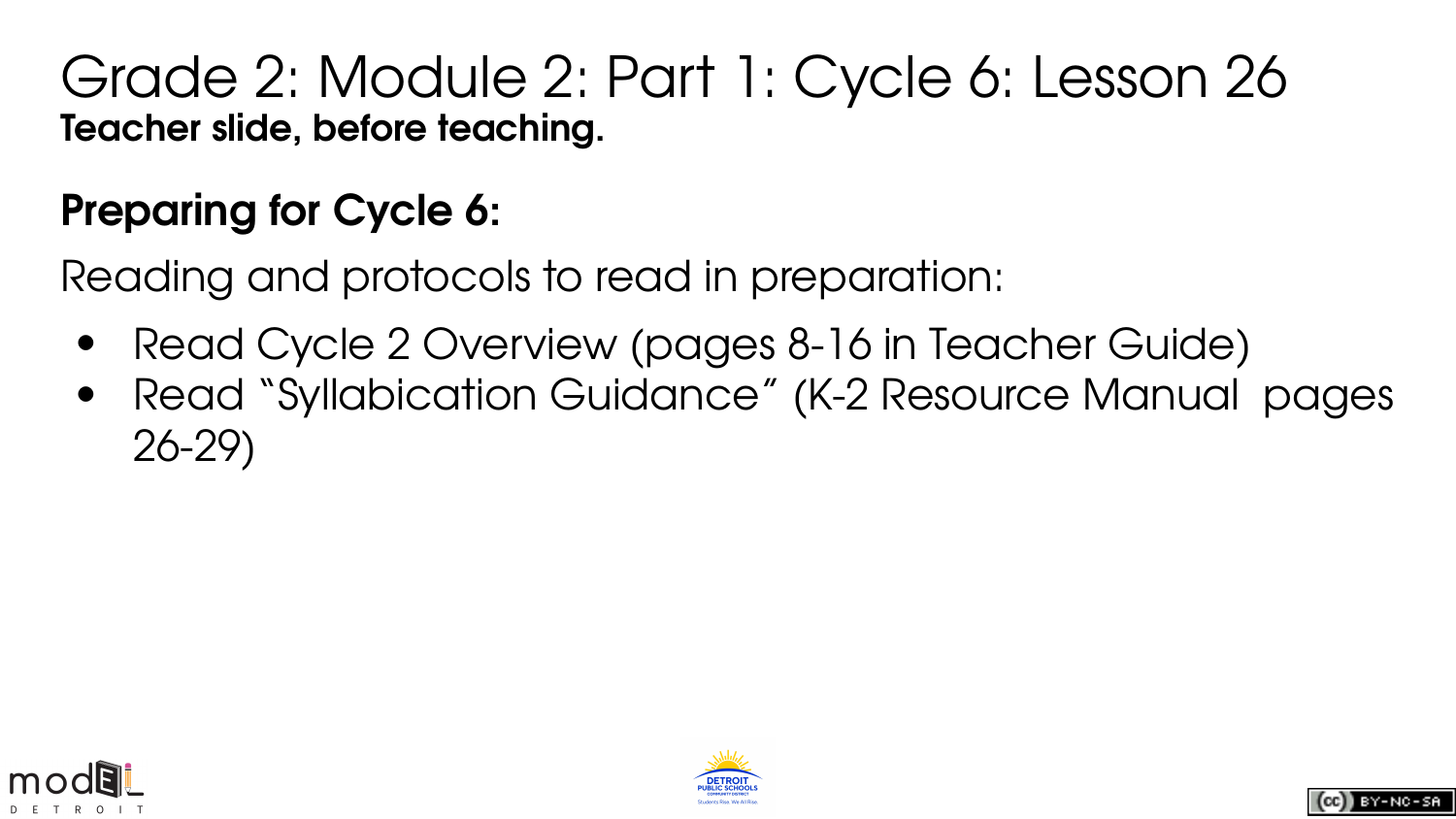

# Grade 2: Module 2: Part 1: Cycle 6: Lesson 26
Teacher slide, before teaching.
Preparing for Cycle 6:
Reading and protocols to read in preparation:
Read Cycle 2 Overview (pages 8-16 in Teacher Guide)
Read “Syllabication Guidance” (K-2 Resource Manual  pages 26-29)